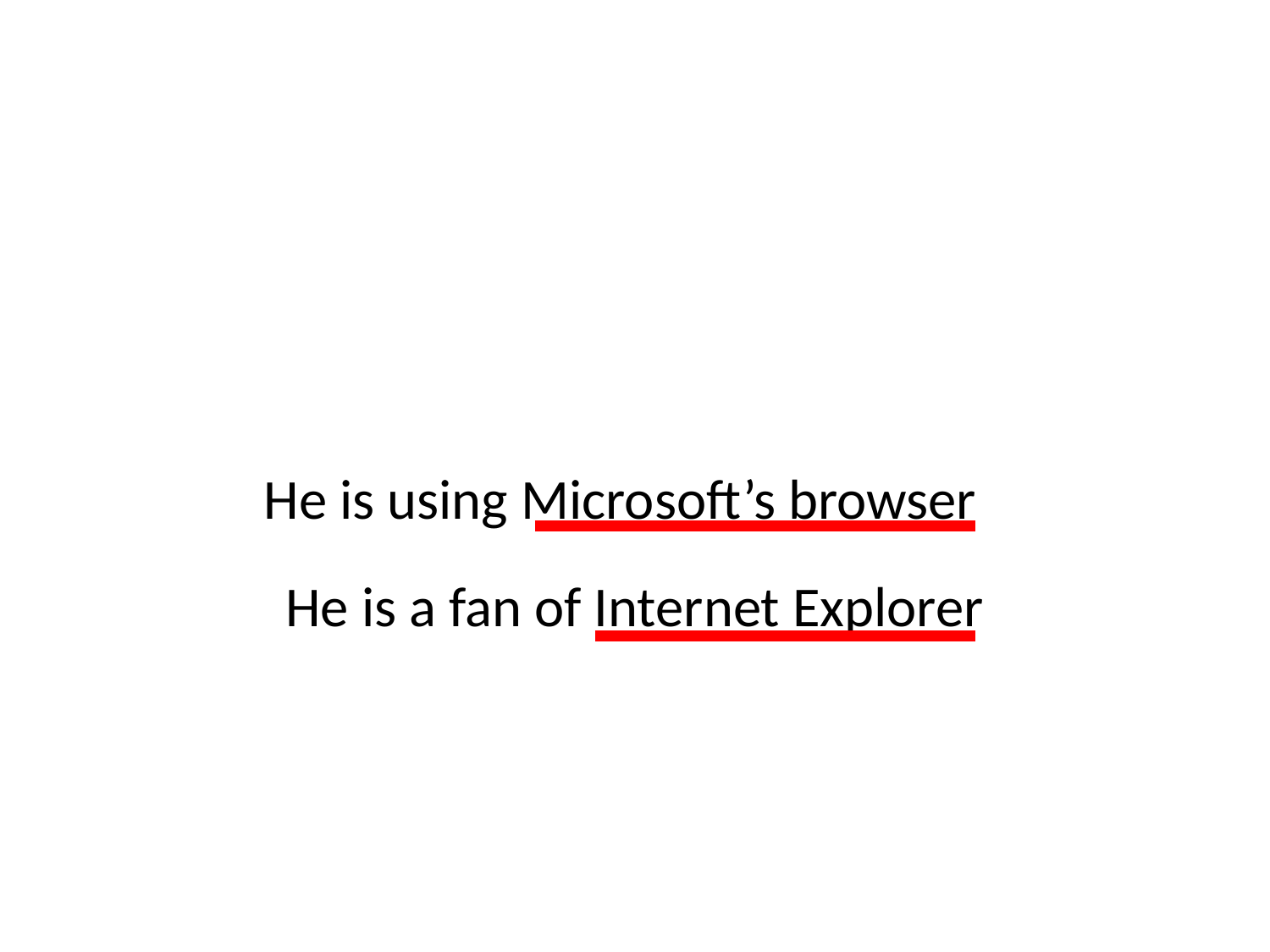

# Another issue: synonymy
He is using Microsoft’s browser
He is a fan of Internet Explorer